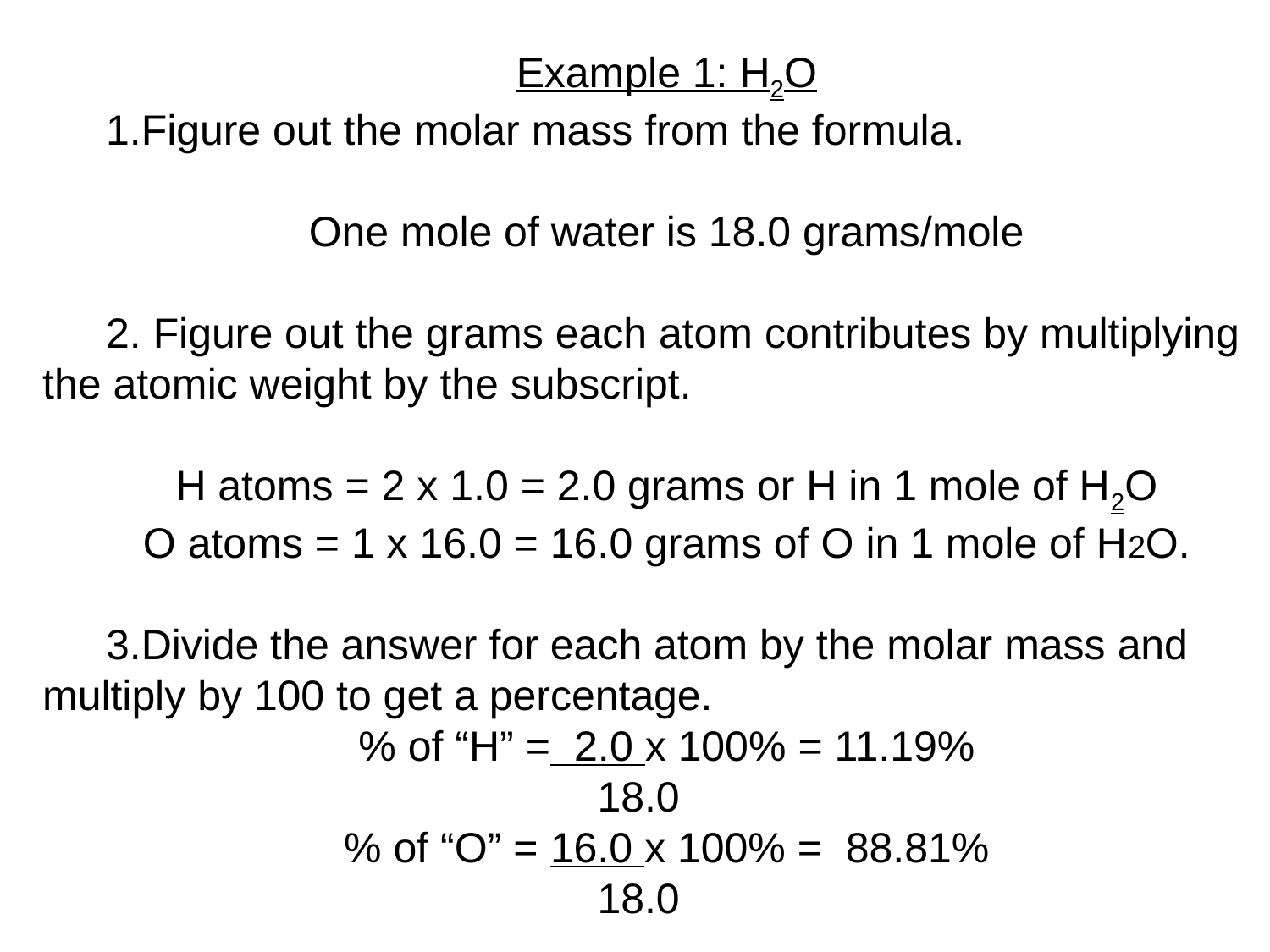

Example 1: H2O
Figure out the molar mass from the formula.

One mole of water is 18.0 grams/mole

 Figure out the grams each atom contributes by multiplying the atomic weight by the subscript.

H atoms = 2 x 1.0 = 2.0 grams or H in 1 mole of H2O
O atoms = 1 x 16.0 = 16.0 grams of O in 1 mole of H2O.

Divide the answer for each atom by the molar mass and multiply by 100 to get a percentage.
% of “H” =  2.0 x 100% = 11.19%
                                            18.0
% of “O” = 16.0 x 100% =  88.81%
                                            18.0